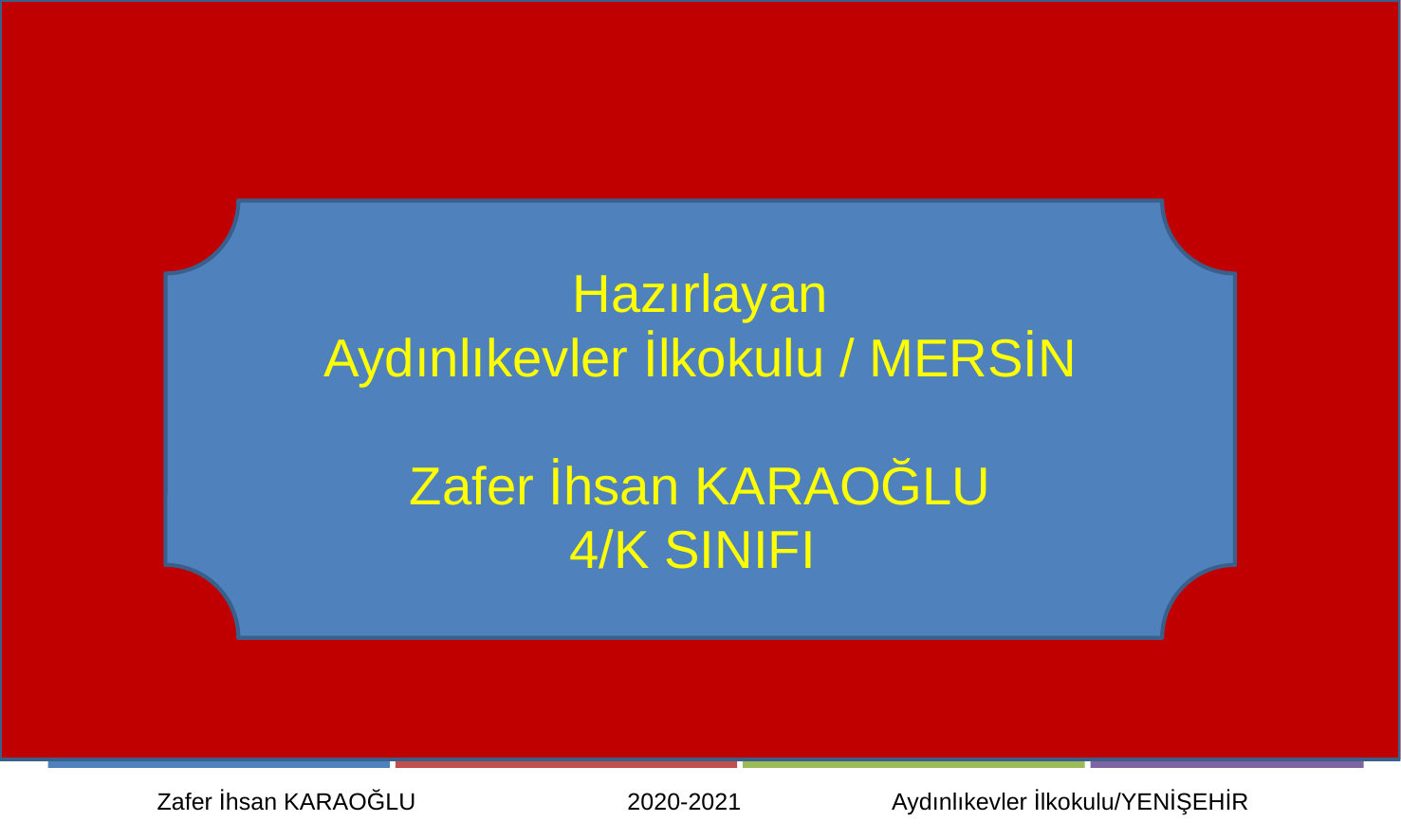

Hazırlayan
Aydınlıkevler İlkokulu / MERSİN

Zafer İhsan KARAOĞLU
4/K SINIFI

Zafer İhsan KARAOĞLU                                2020-2021                       Aydınlıkevler İlkokulu/YENİŞEHİR